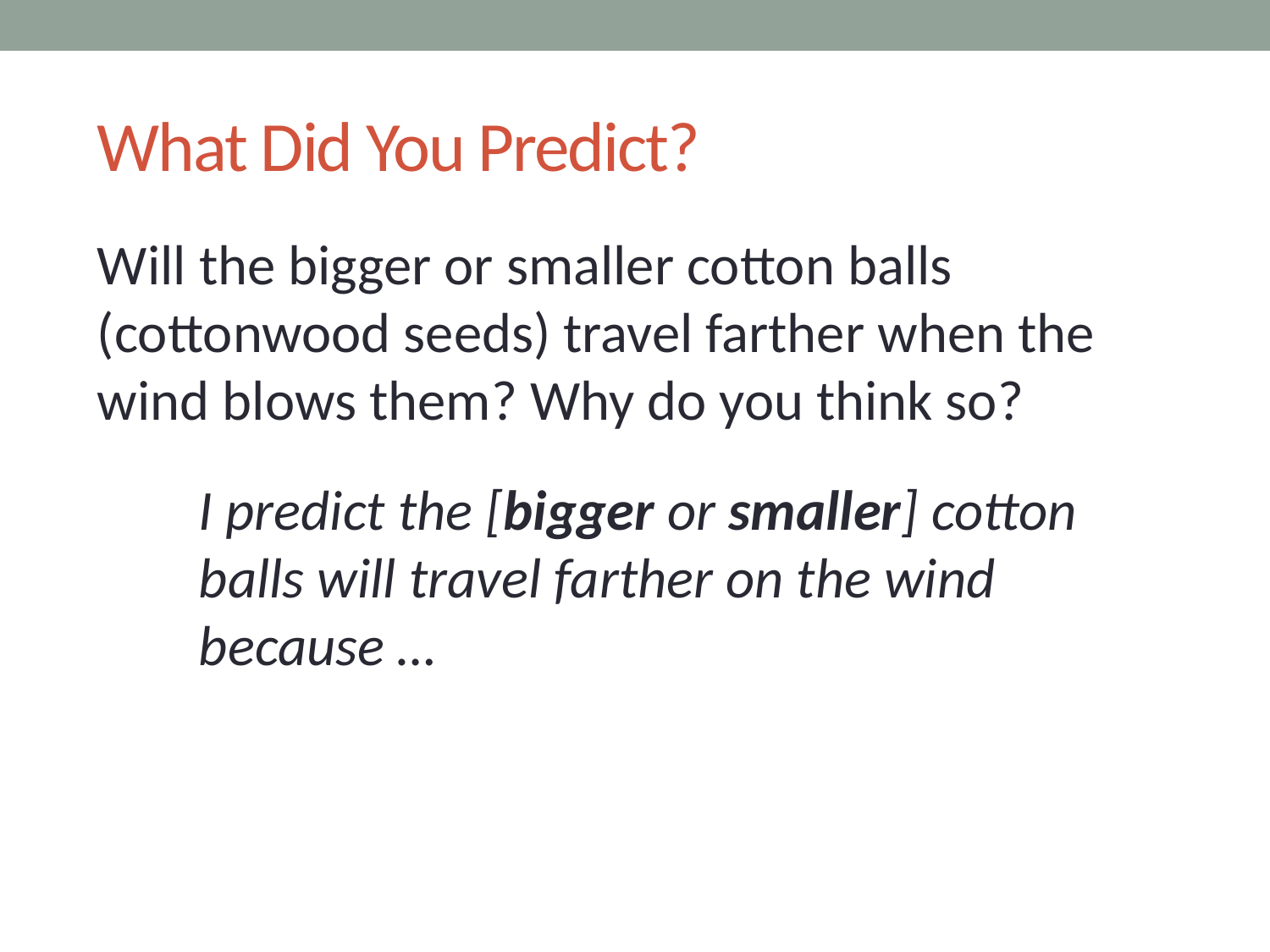

# What Did You Predict?
Will the bigger or smaller cotton balls (cottonwood seeds) travel farther when the wind blows them? Why do you think so?
I predict the [bigger or smaller] cotton balls will travel farther on the wind because …